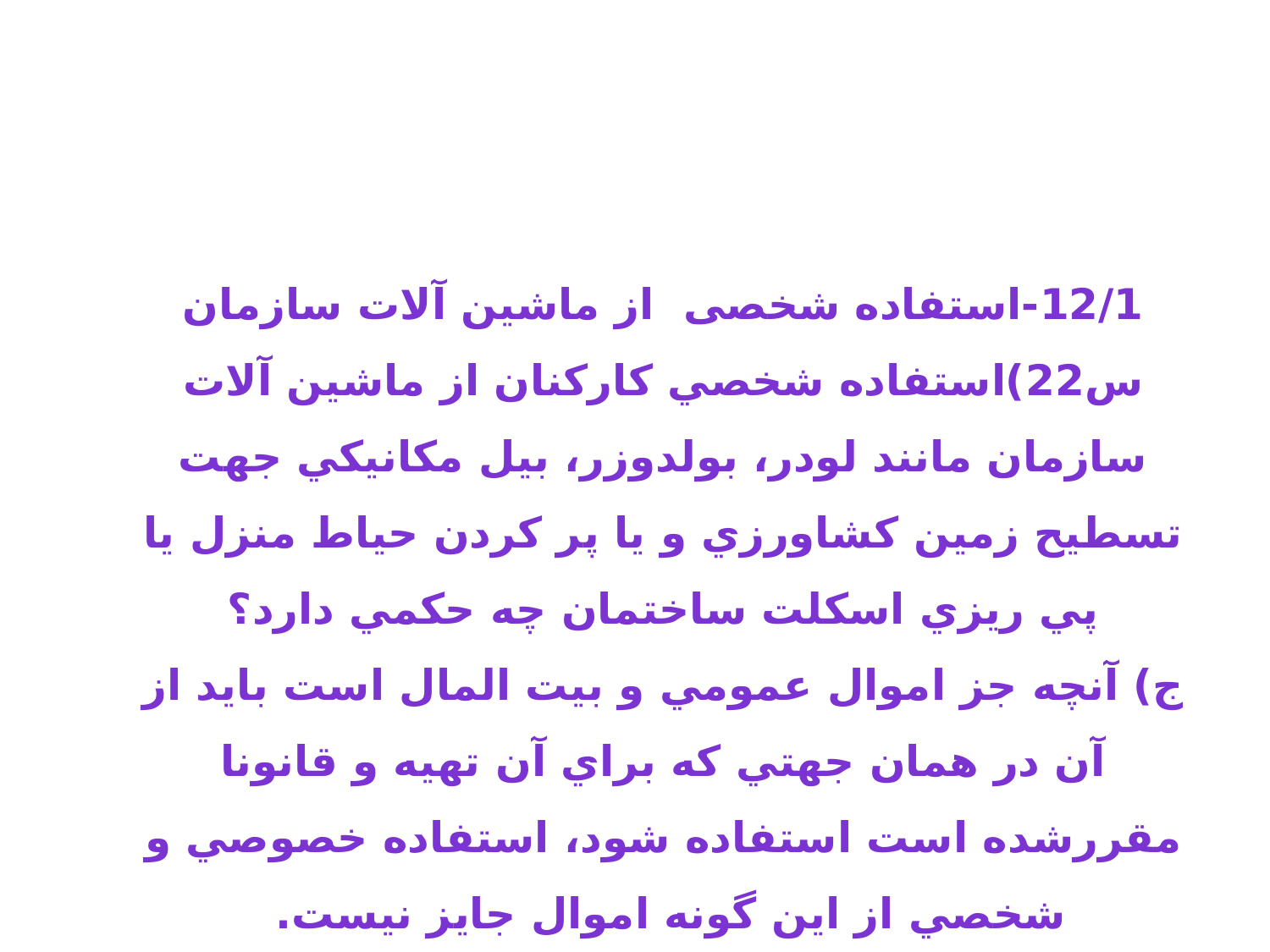

2) فحش دادن در فضای دوستانه مجازی با انگیزه شوخی، چنانچه موجب ایذاء و یا اشاعه فحشاء و یا مفسده قابل توجه دیگری شود جایز نیست. ( 865432 همان   17/2/1397)

12/1-استفاده شخصی  از ماشين آلات سازمان
س22)استفاده شخصي كاركنان از ماشين آلات سازمان مانند لودر، بولدوزر، بيل مكانيكي جهت تسطيح زمين كشاورزي و يا پر كردن حياط منزل يا پي ريزي اسكلت ساختمان چه حكمي دارد؟
ج) آنچه جز اموال عمومي و بيت المال است بايد از آن در همان جهتي كه براي آن تهيه و قانونا مقررشده است استفاده شود، استفاده خصوصي و شخصي از اين گونه اموال جايز نيست.